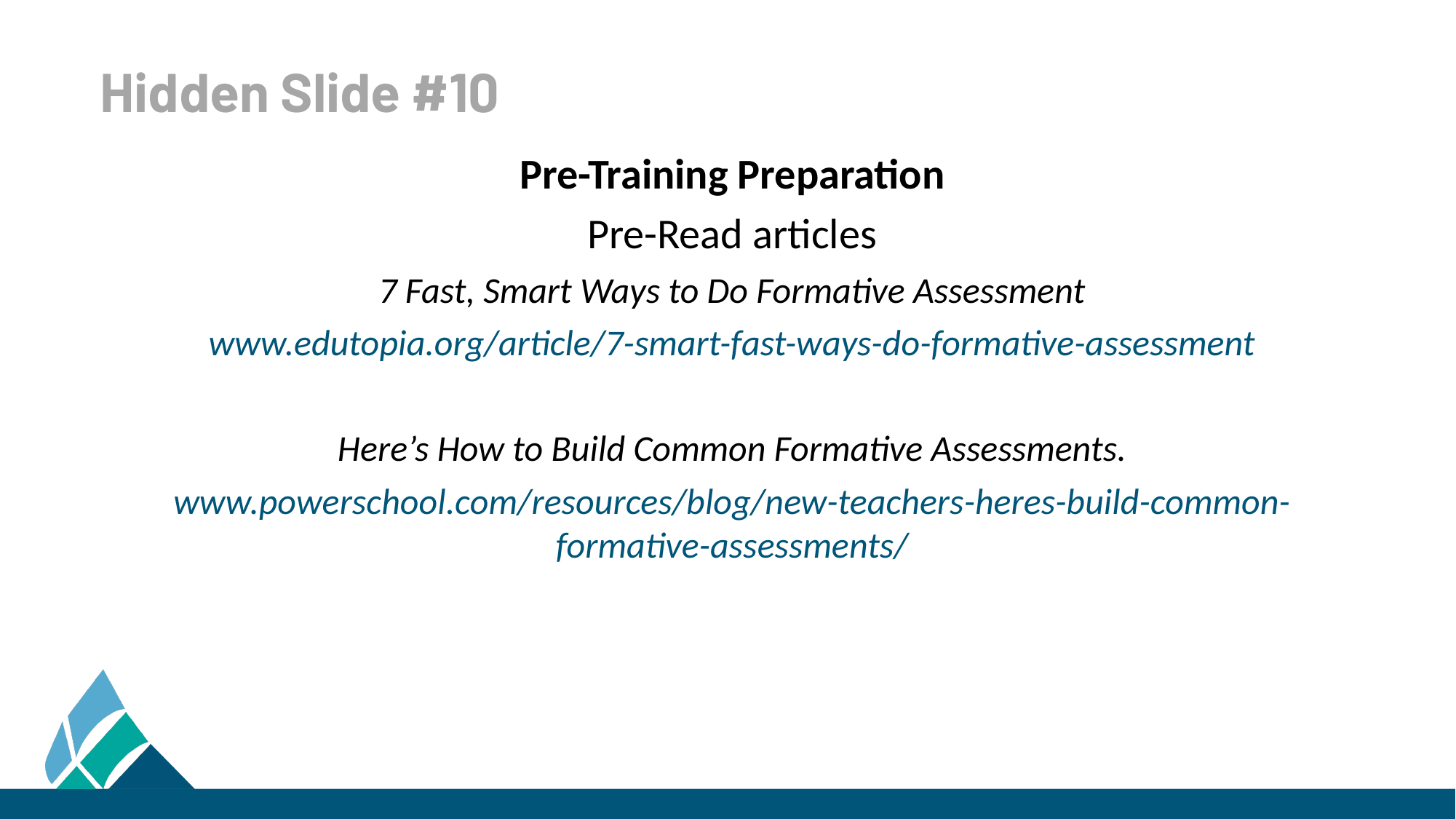

# Hidden Slide #10
Pre-Training Preparation
Pre-Read articles
7 Fast, Smart Ways to Do Formative Assessment
www.edutopia.org/article/7-smart-fast-ways-do-formative-assessment

Here’s How to Build Common Formative Assessments.
www.powerschool.com/resources/blog/new-teachers-heres-build-common-formative-assessments/